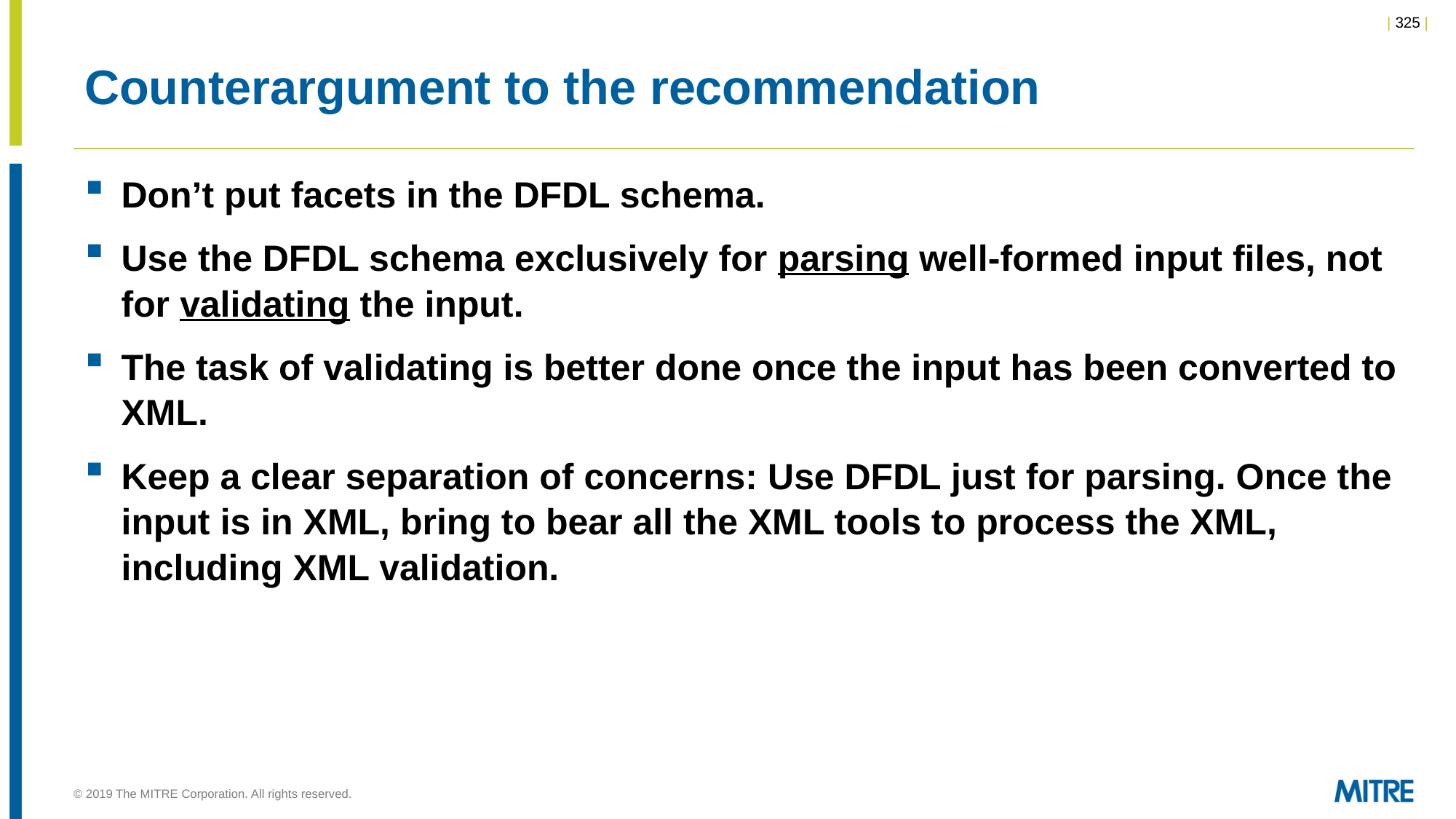

# Counterargument to the recommendation
Don’t put facets in the DFDL schema.
Use the DFDL schema exclusively for parsing well-formed input files, not for validating the input.
The task of validating is better done once the input has been converted to XML.
Keep a clear separation of concerns: Use DFDL just for parsing. Once the input is in XML, bring to bear all the XML tools to process the XML, including XML validation.
© 2019 The MITRE Corporation. All rights reserved.